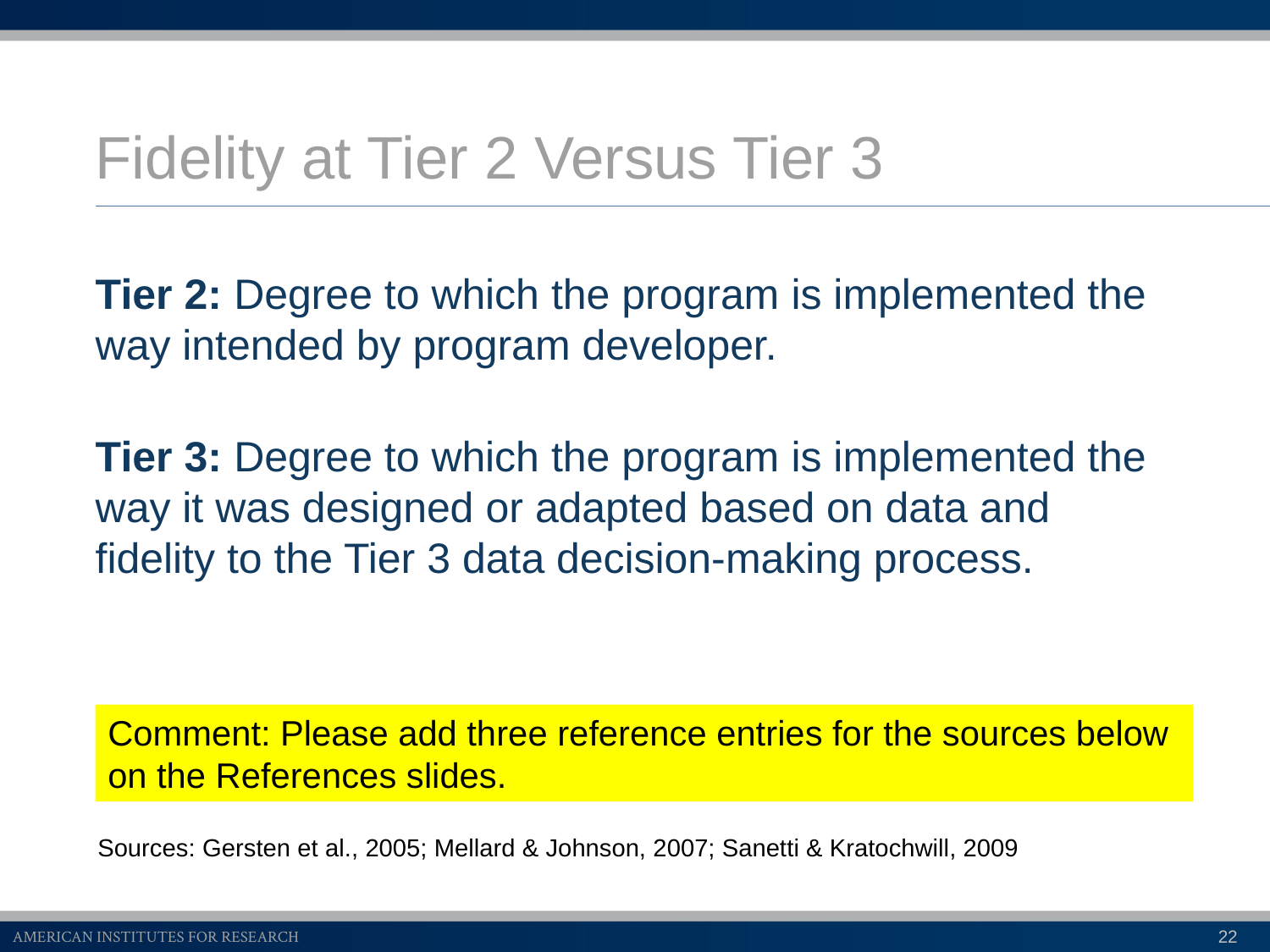

# Fidelity at Tier 2 Versus Tier 3
Tier 2: Degree to which the program is implemented the way intended by program developer.
Tier 3: Degree to which the program is implemented the way it was designed or adapted based on data and fidelity to the Tier 3 data decision-making process.
Comment: Please add three reference entries for the sources below on the References slides.
Sources: Gersten et al., 2005; Mellard & Johnson, 2007; Sanetti & Kratochwill, 2009
22